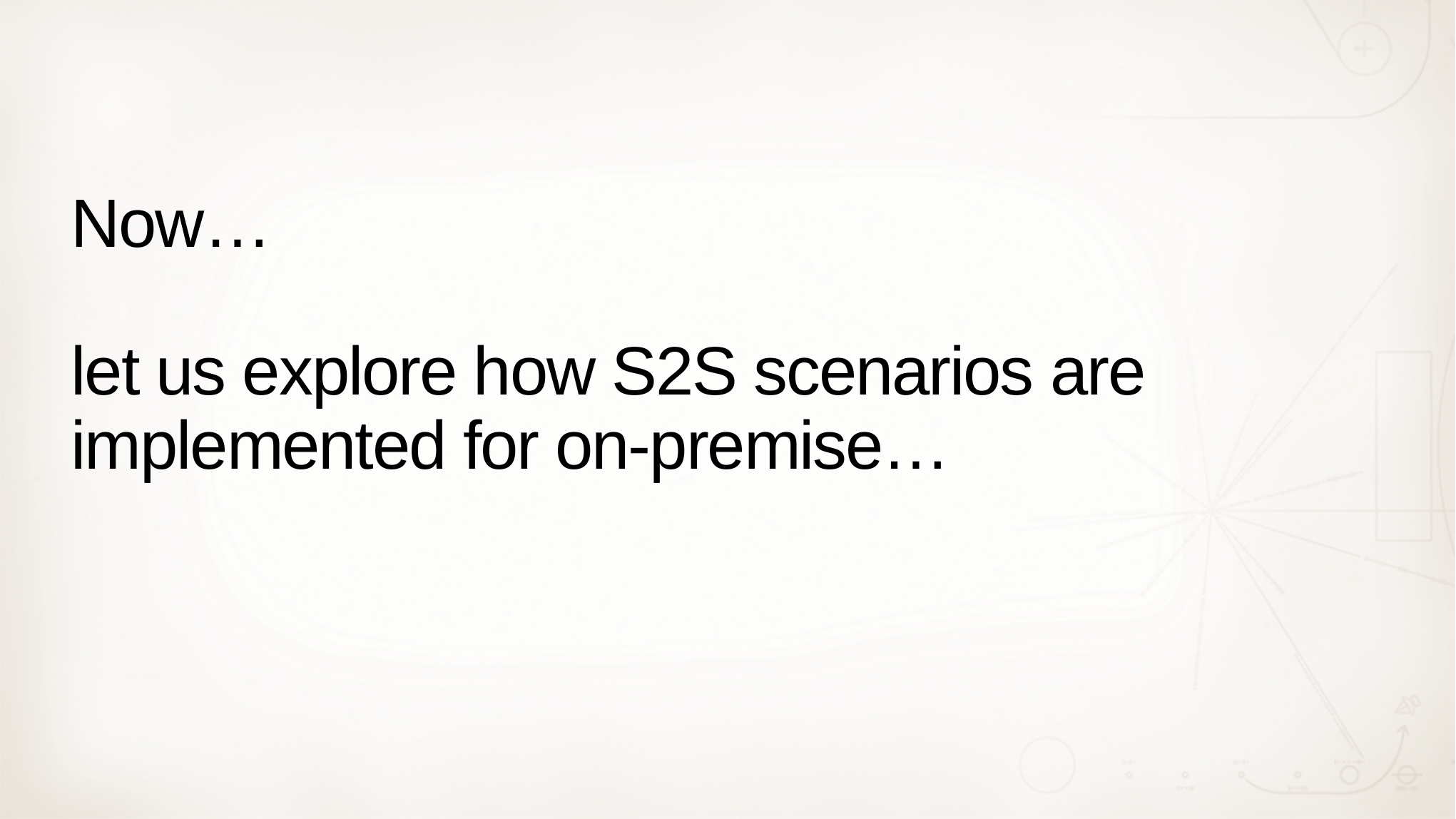

# Now… let us explore how S2S scenarios are implemented for on-premise…